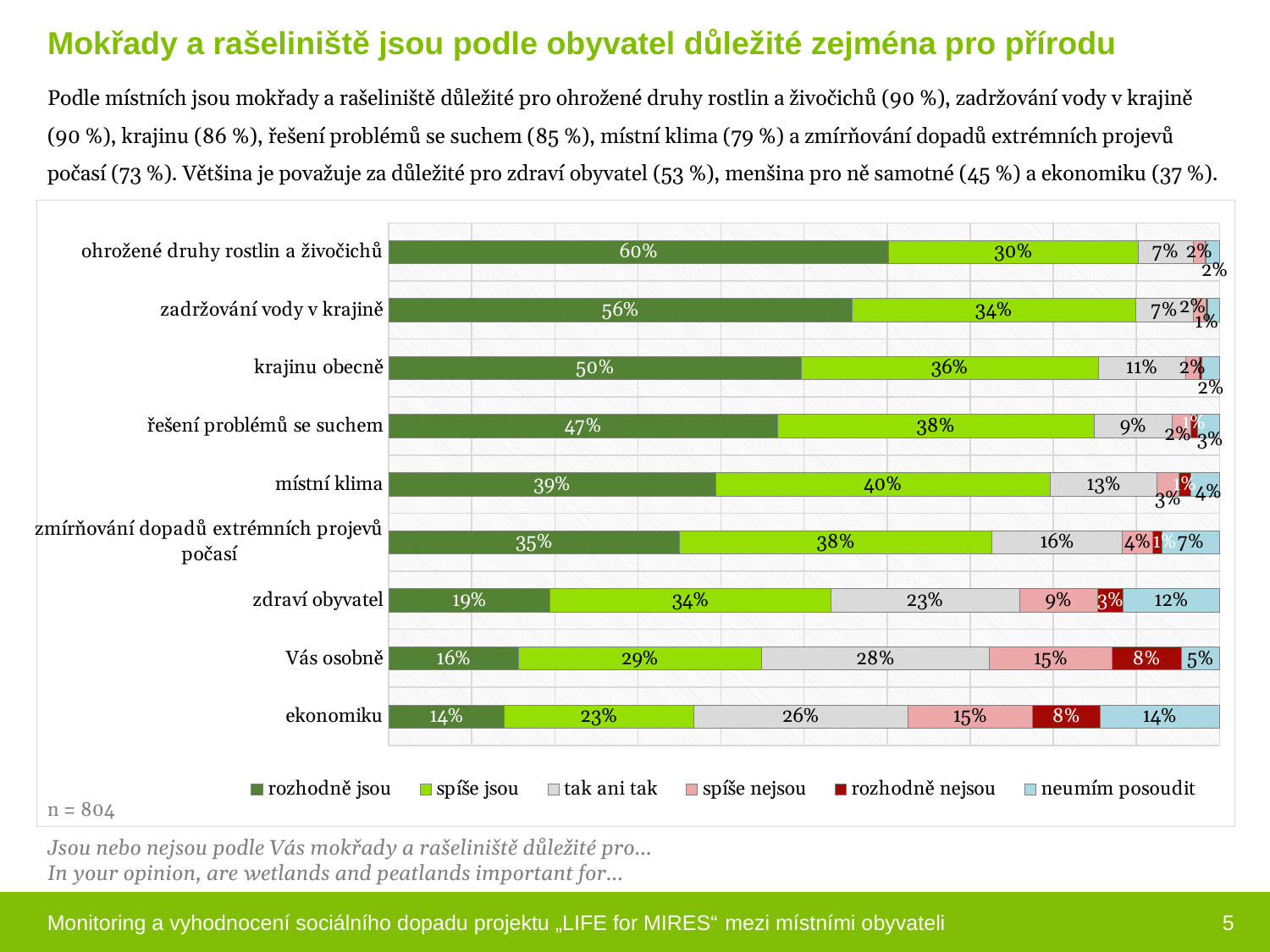

Mokřady a rašeliniště jsou podle obyvatel důležité zejména pro přírodu
Podle místních jsou mokřady a rašeliniště důležité pro ohrožené druhy rostlin a živočichů (90 %), zadržování vody v krajině (90 %), krajinu (86 %), řešení problémů se suchem (85 %), místní klima (79 %) a zmírňování dopadů extrémních projevů počasí (73 %). Většina je považuje za důležité pro zdraví obyvatel (53 %), menšina pro ně samotné (45 %) a ekonomiku (37 %).

### Chart

| Category | rozhodně jsou | spíše jsou | tak ani tak | spíše nejsou | rozhodně nejsou | neumím posoudit |
|---|---|---|---|---|---|---|
| ohrožené druhy rostlin a živočichů | 0.601 | 0.3 | 0.066 | 0.015 | 0.001 | 0.016 |
| zadržování vody v krajině | 0.557 | 0.341 | 0.069 | 0.016 | 0.002 | 0.014 |
| krajinu obecně | 0.496 | 0.357 | 0.105 | 0.017 | 0.003 | 0.021 |
| řešení problémů se suchem | 0.468 | 0.382 | 0.094 | 0.022 | 0.008 | 0.027 |
| místní klima | 0.393 | 0.402 | 0.129 | 0.026 | 0.014 | 0.035 |
| zmírňování dopadů extrémních projevů počasí | 0.35 | 0.376 | 0.157 | 0.037 | 0.011 | 0.069 |
| zdraví obyvatel | 0.194 | 0.338 | 0.227 | 0.094 | 0.031 | 0.116 |
| Vás osobně | 0.156 | 0.293 | 0.275 | 0.147 | 0.084 | 0.046 |
| ekonomiku | 0.139 | 0.228 | 0.258 | 0.15 | 0.081 | 0.144 |
n = 804
Jsou nebo nejsou podle Vás mokřady a rašeliniště důležité pro…
In your opinion, are wetlands and peatlands important for…
Monitoring a vyhodnocení sociálního dopadu projektu „LIFE for MIRES“ mezi místními obyvateli
5